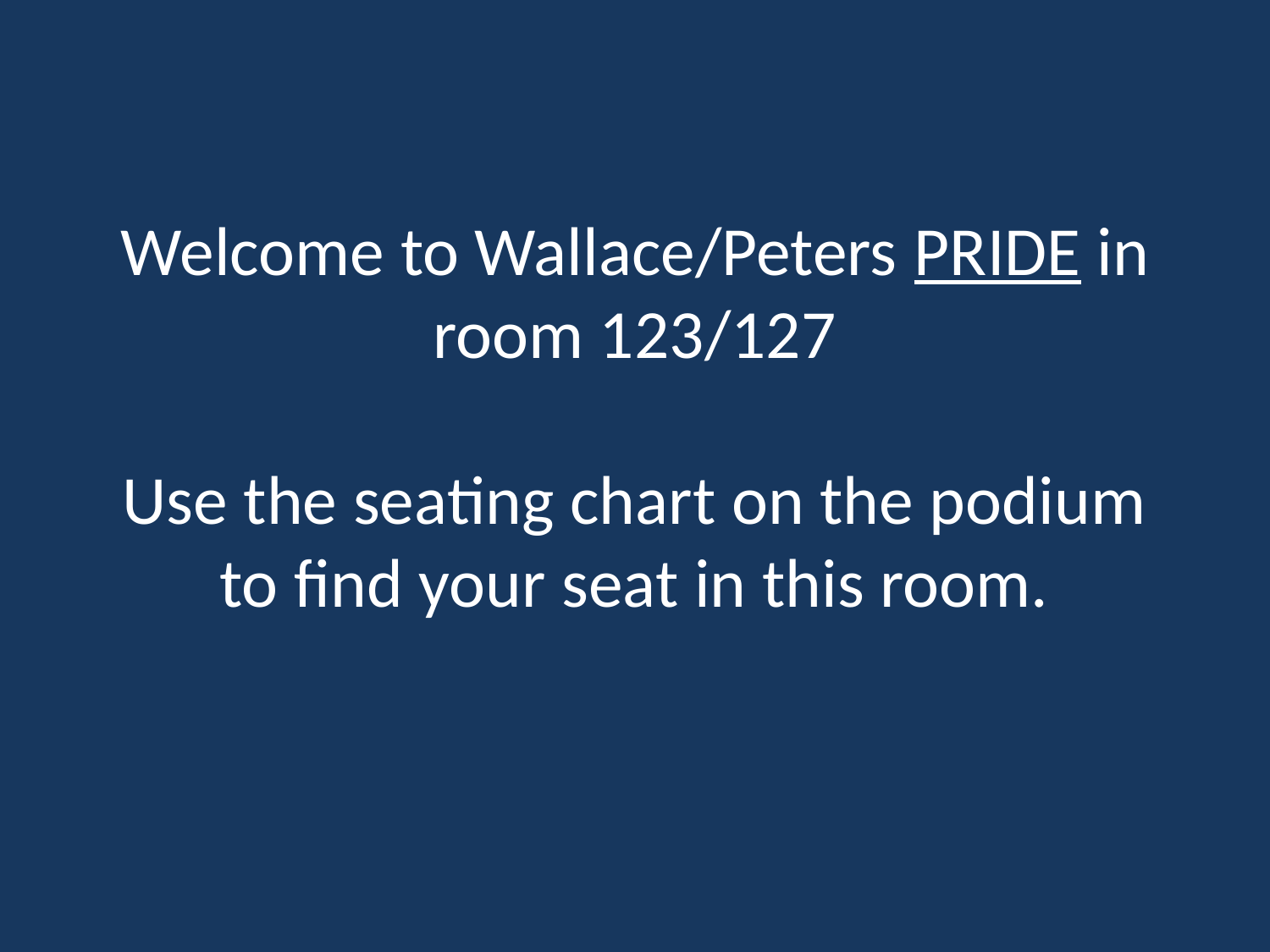

# Welcome to Wallace/Peters PRIDE in room 123/127 Use the seating chart on the podium to find your seat in this room.